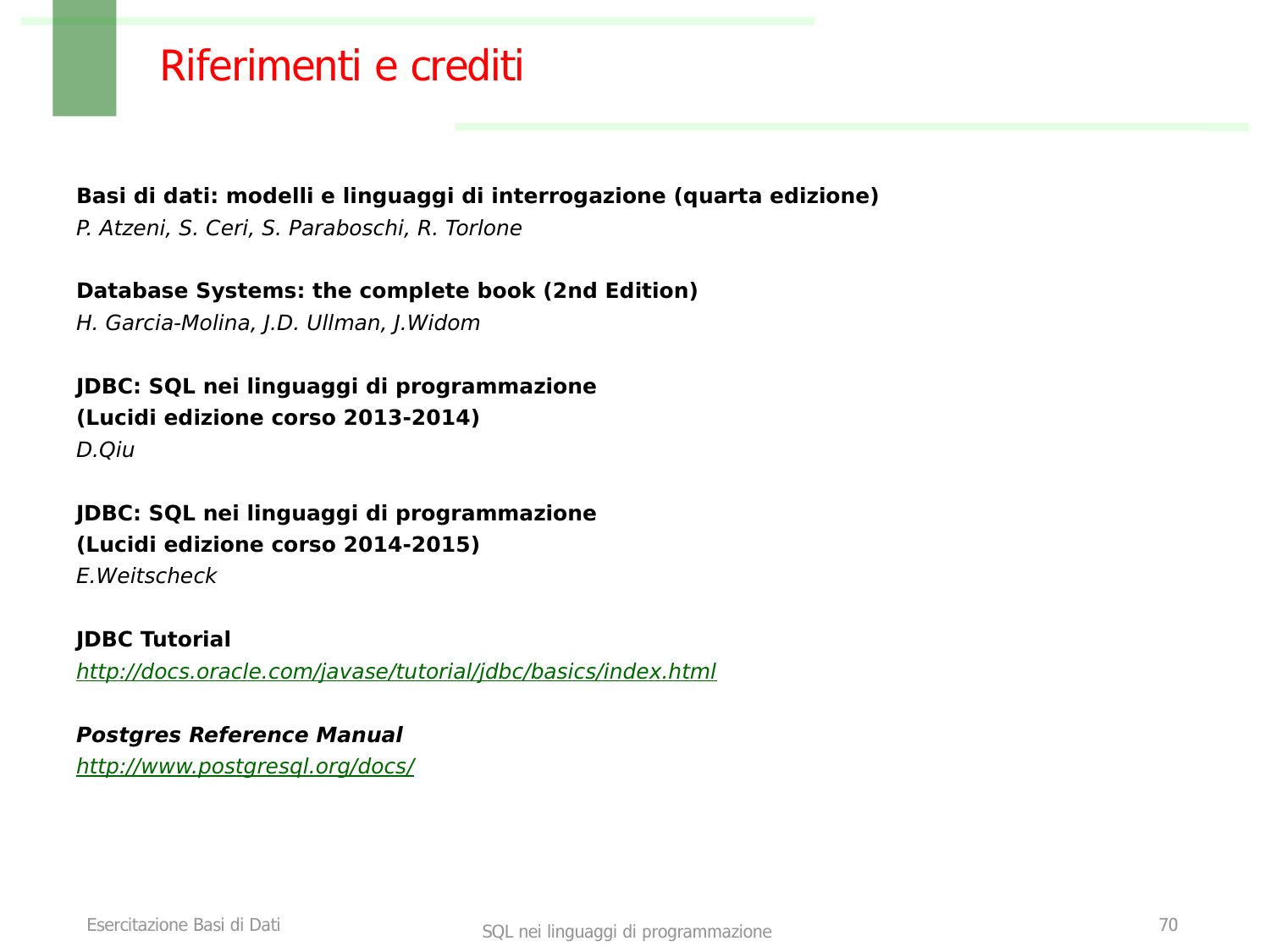

# Riferimenti e crediti
Basi di dati: modelli e linguaggi di interrogazione (quarta edizione)
P. Atzeni, S. Ceri, S. Paraboschi, R. Torlone

Database Systems: the complete book (2nd Edition)
H. Garcia-Molina, J.D. Ullman, J.Widom

JDBC: SQL nei linguaggi di programmazione
(Lucidi edizione corso 2013-2014)
D.Qiu

JDBC: SQL nei linguaggi di programmazione
(Lucidi edizione corso 2014-2015)
E.Weitscheck

JDBC Tutorial
http://docs.oracle.com/javase/tutorial/jdbc/basics/index.html

Postgres Reference Manual
http://www.postgresql.org/docs/

SQL nei linguaggi di programmazione